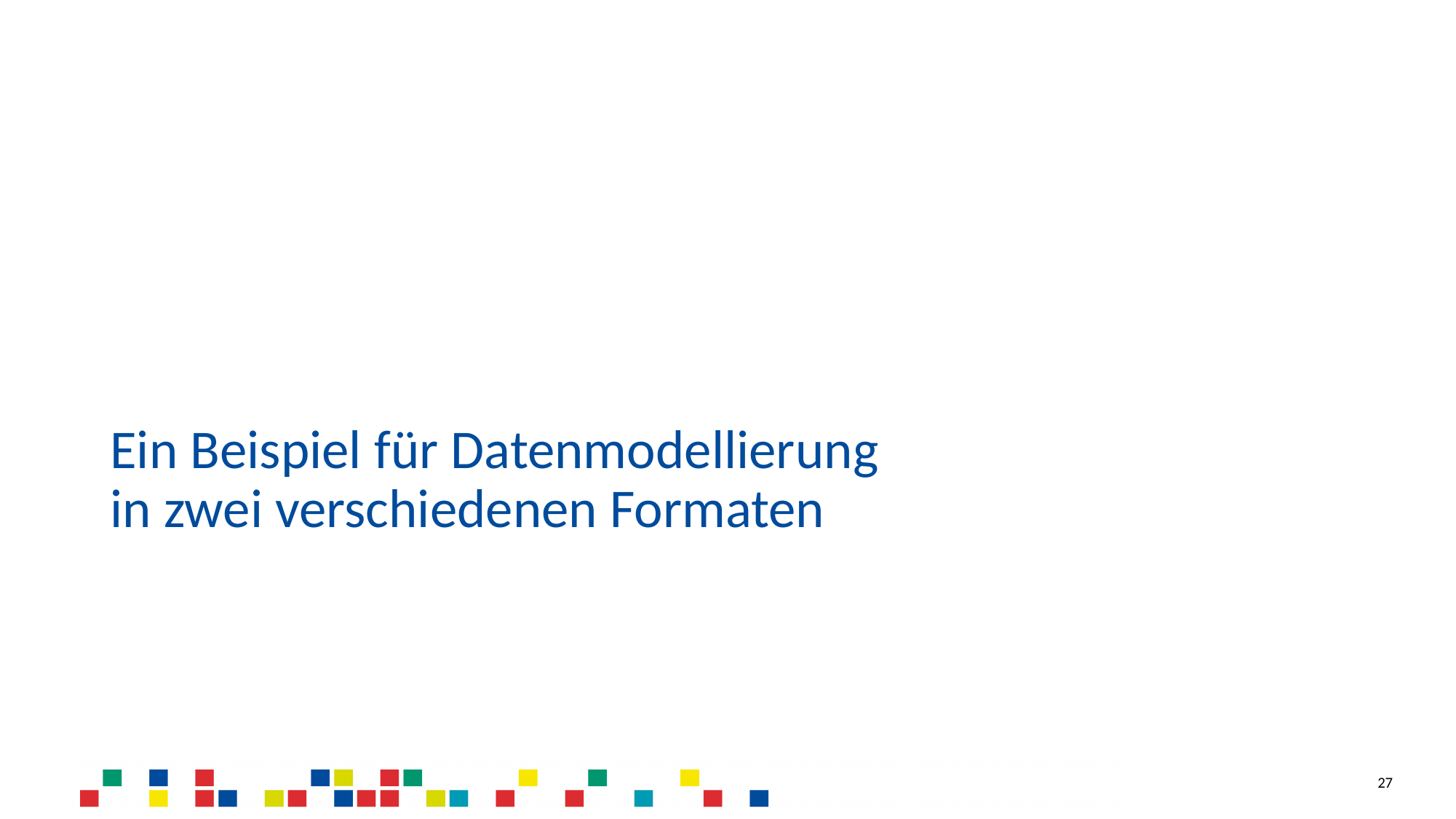

# Ein Beispiel für Datenmodellierung in zwei verschiedenen Formaten

27